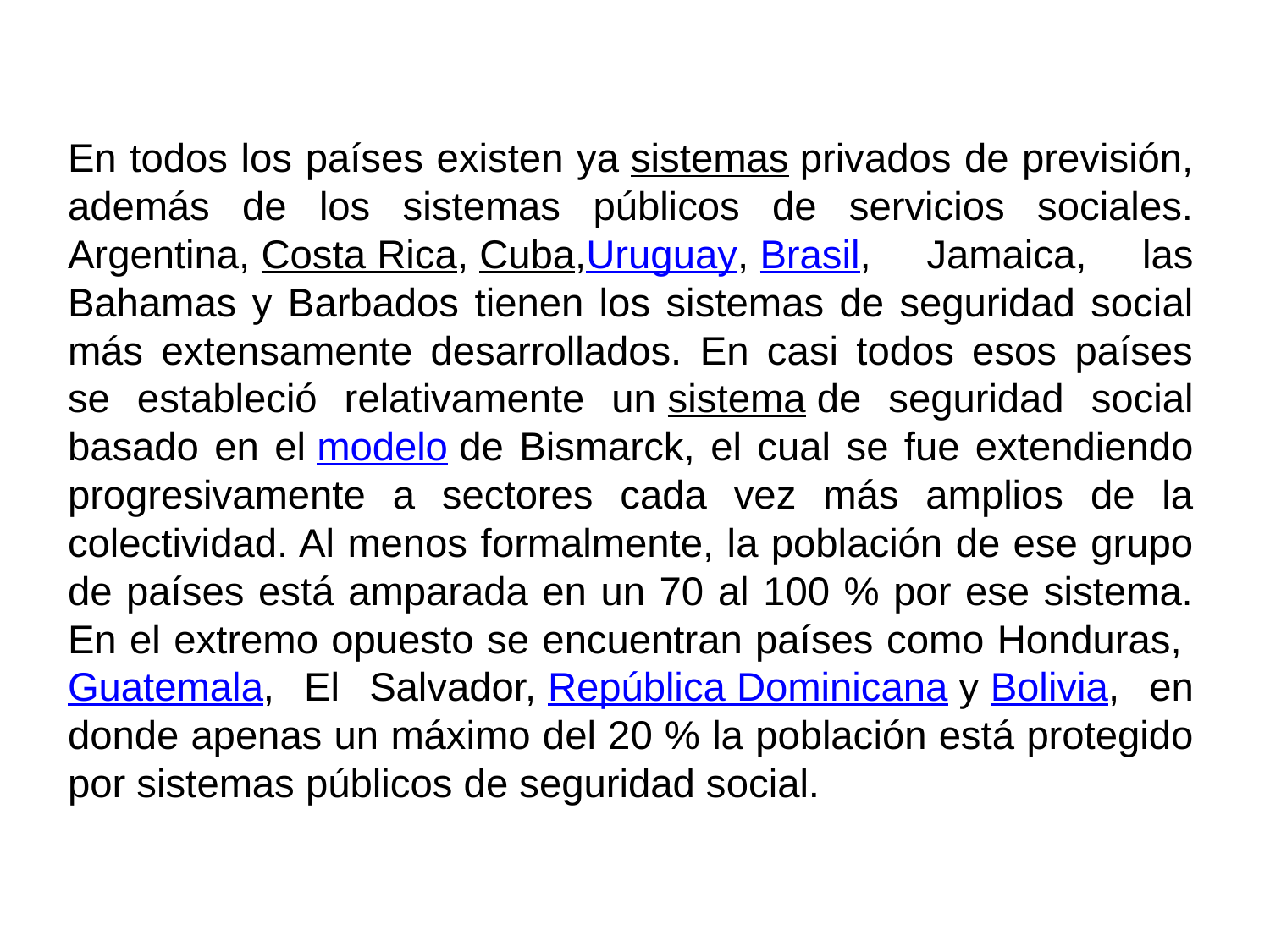

En todos los países existen ya sistemas privados de previsión, además de los sistemas públicos de servicios sociales. Argentina, Costa Rica, Cuba,Uruguay, Brasil, Jamaica, las Bahamas y Barbados tienen los sistemas de seguridad social más extensamente desarrollados. En casi todos esos países se estableció relativamente un sistema de seguridad social basado en el modelo de Bismarck, el cual se fue extendiendo progresivamente a sectores cada vez más amplios de la colectividad. Al menos formalmente, la población de ese grupo de países está amparada en un 70 al 100 % por ese sistema. En el extremo opuesto se encuentran países como Honduras, Guatemala, El Salvador, República Dominicana y Bolivia, en donde apenas un máximo del 20 % la población está protegido por sistemas públicos de seguridad social.